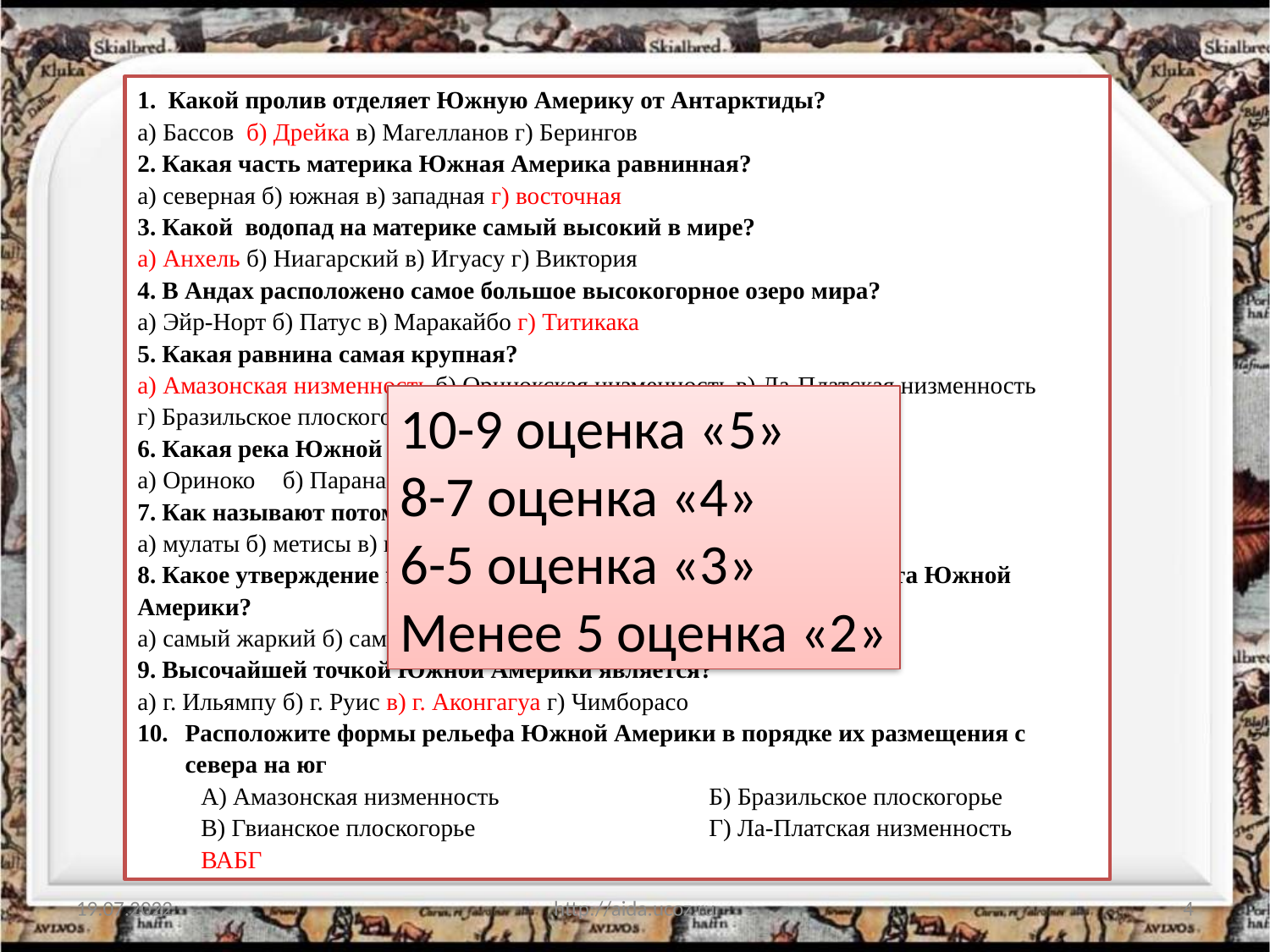

1.  Какой пролив отделяет Южную Америку от Антарктиды?
а) Бассов  б) Дрейка в) Магелланов г) Берингов
2. Какая часть материка Южная Америка равнинная?
а) северная б) южная в) западная г) восточная
3. Какой  водопад на материке самый высокий в мире?
а) Анхель б) Ниагарский в) Игуасу г) Виктория
4. В Андах расположено самое большое высокогорное озеро мира?
а) Эйр-Норт б) Патус в) Маракайбо г) Титикака
5. Какая равнина самая крупная?
а) Амазонская низменность б) Оринокская низменность в) Ла-Платская низменность
г) Бразильское плоскогорье
6. Какая река Южной Америки самая полноводная?
а) Ориноко 	   б) Парана 	в)Амазонка      г) Риу- Негру
7. Как называют потомков от браков индейцев и негров?
а) мулаты б) метисы в) кечуа г) самбо
8. Какое утверждение правильно характеризует особенности климата Южной Америки?
а) самый жаркий б) самый сухой в) самый влажный г) самый холодный
9. Высочайшей точкой Южной Америки является?
а) г. Ильямпу б) г. Руис в) г. Аконгагуа г) Чимборасо
Расположите формы рельефа Южной Америки в порядке их размещения с севера на юг
А) Амазонская низменность		Б) Бразильское плоскогорье
В) Гвианское плоскогорье		Г) Ла-Платская низменность
ВАБГ
10-9 оценка «5»
8-7 оценка «4»
6-5 оценка «3»
Менее 5 оценка «2»
19.07.2022
http://aida.ucoz.ru
4